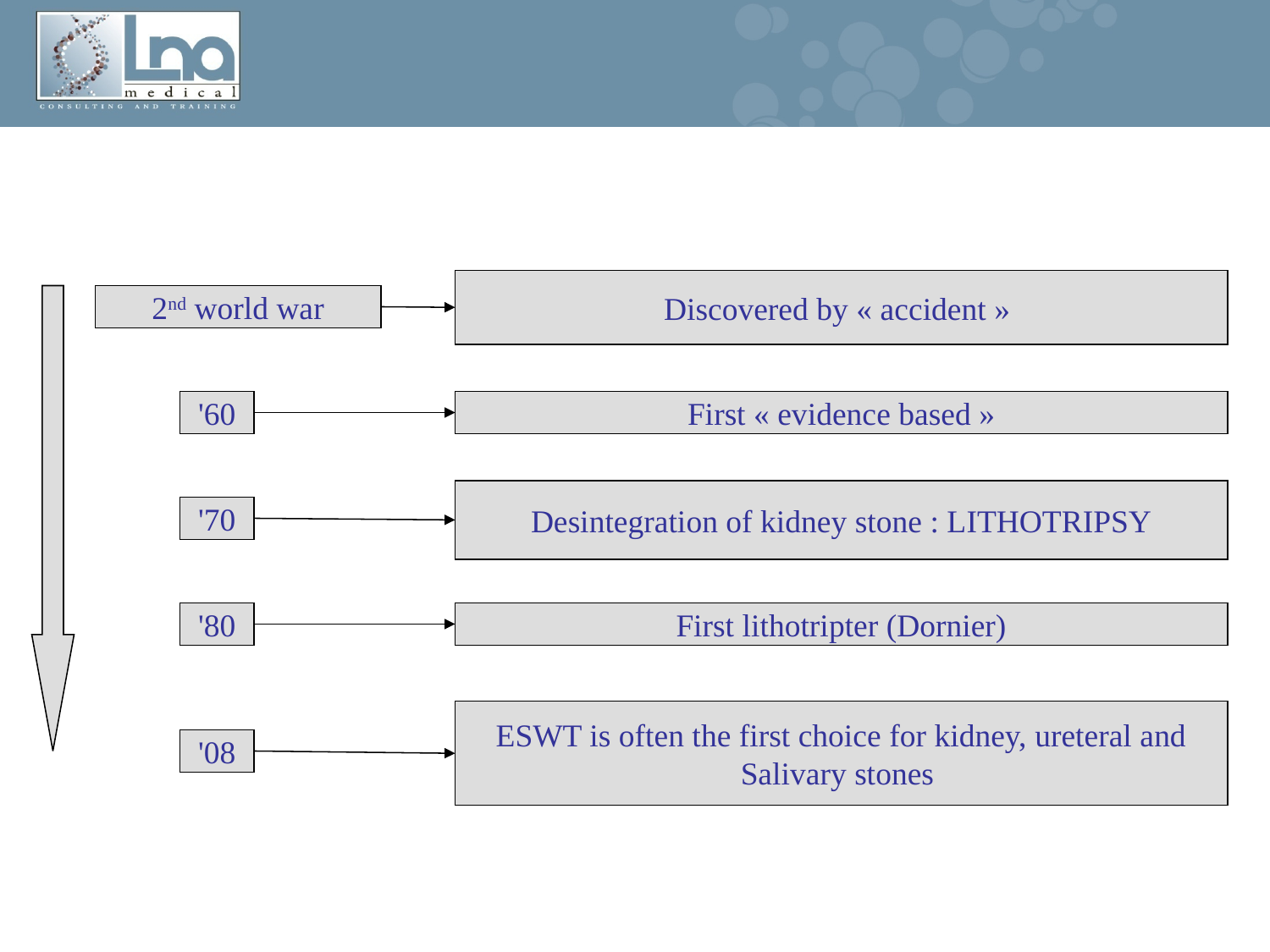

Discovered by « accident »
2nd world war

'60
First « evidence based »
Desintegration of kidney stone : LITHOTRIPSY
'70
'80
First lithotripter (Dornier)
ESWT is often the first choice for kidney, ureteral and
Salivary stones
'08